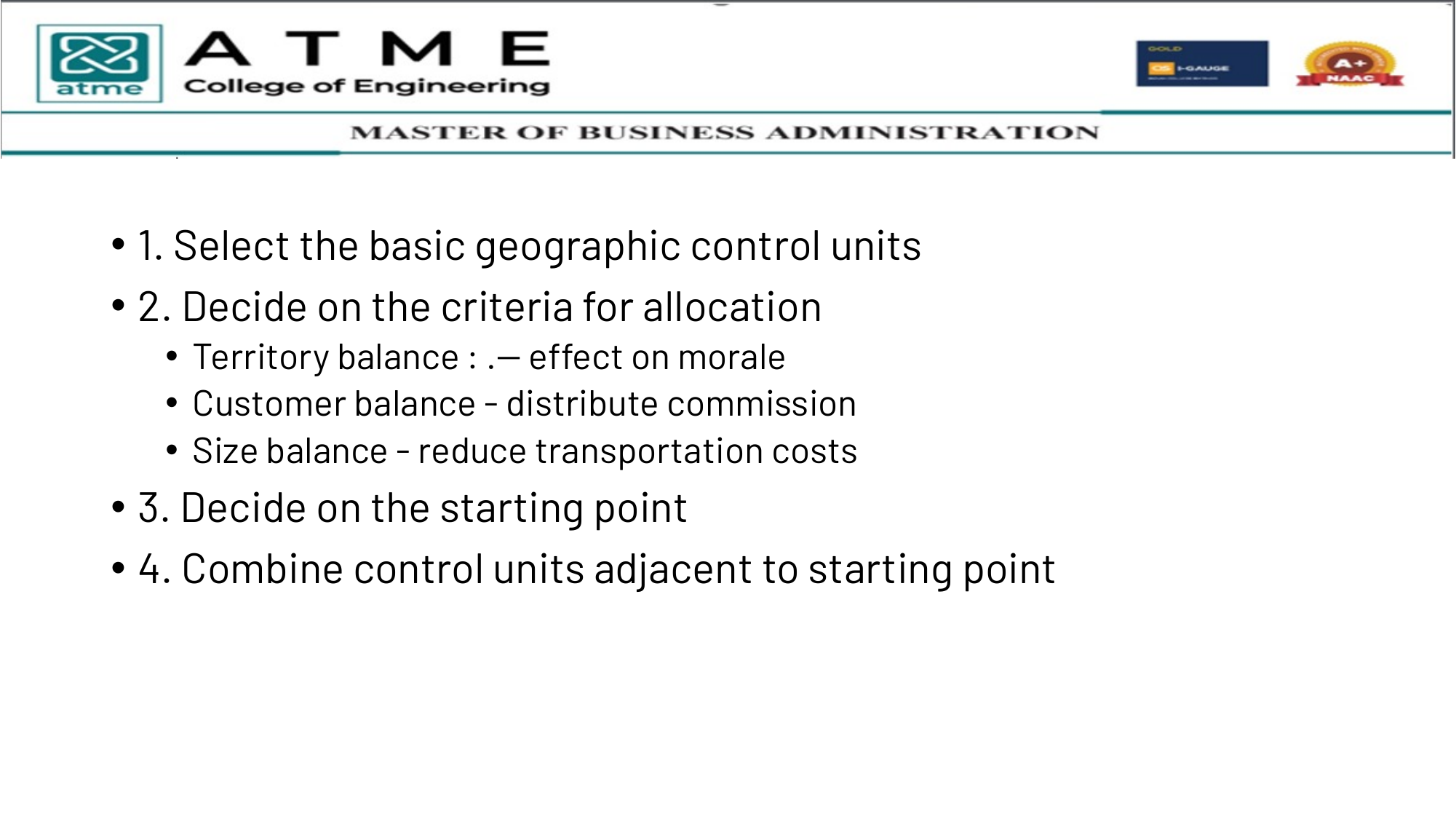

1. Select the basic geographic control units
2. Decide on the criteria for allocation
Territory balance : .-- effect on morale
Customer balance - distribute commission
Size balance - reduce transportation costs
3. Decide on the starting point
4. Combine control units adjacent to starting point